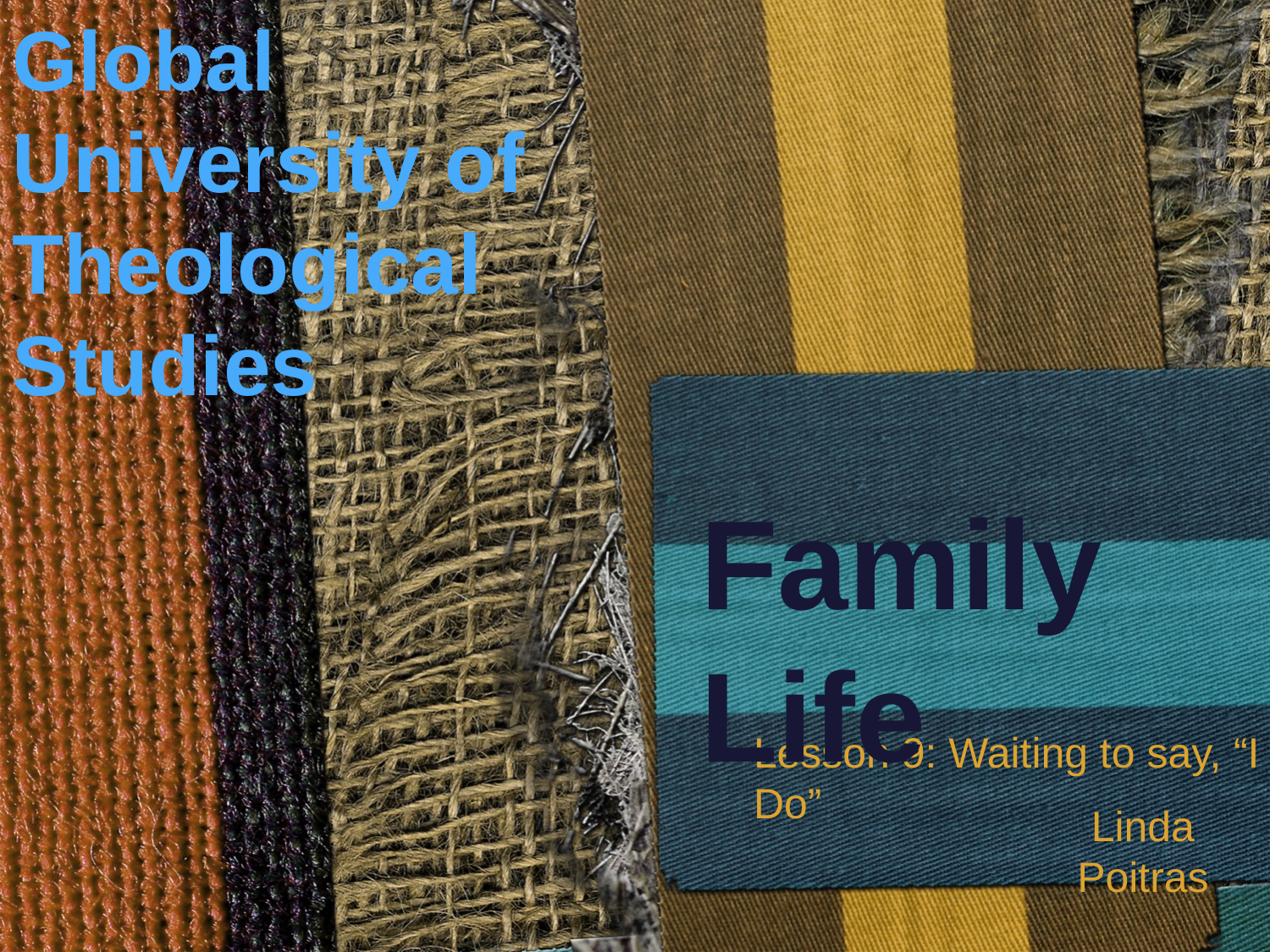

Global University of Theological Studies
# Family Life
Lesson 9: Waiting to say, “I Do”
Linda Poitras